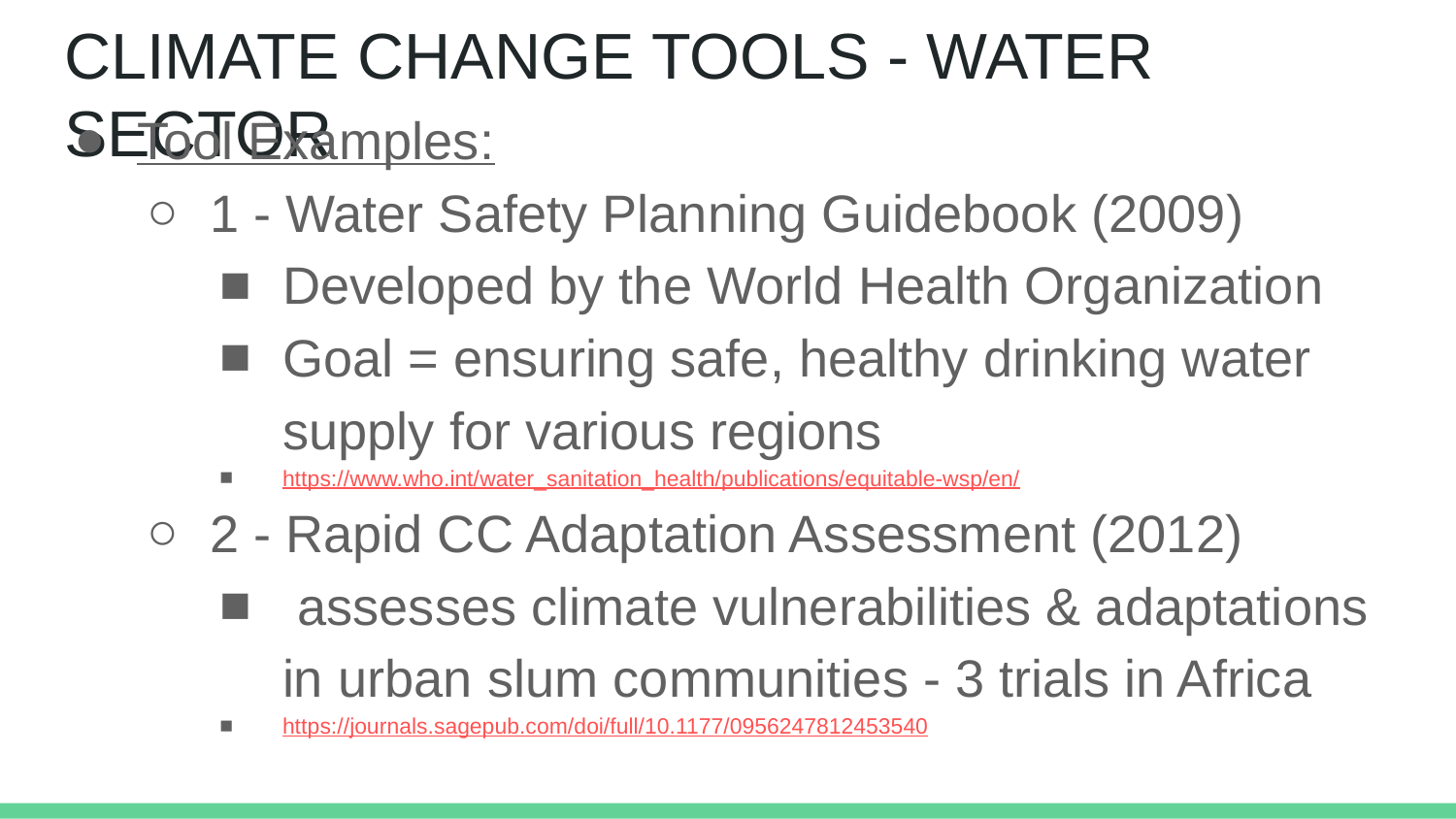

# CLIMATE CHANGE TOOLS - WATER SECTOR
Tool Examples:
1 - Water Safety Planning Guidebook (2009)
Developed by the World Health Organization
Goal = ensuring safe, healthy drinking water supply for various regions
https://www.who.int/water_sanitation_health/publications/equitable-wsp/en/
2 - Rapid CC Adaptation Assessment (2012)
 assesses climate vulnerabilities & adaptations in urban slum communities - 3 trials in Africa
https://journals.sagepub.com/doi/full/10.1177/0956247812453540